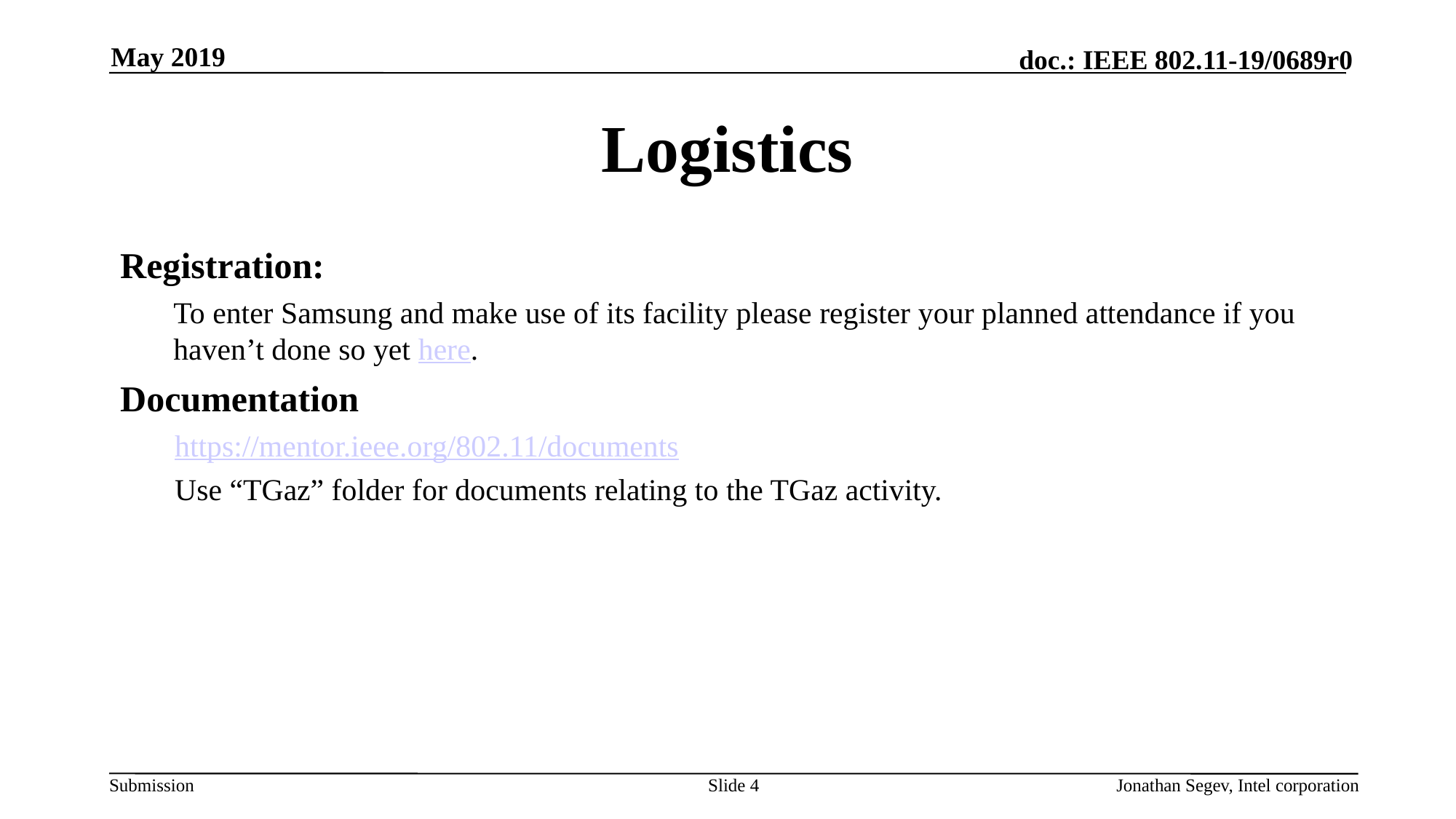

May 2019
# Logistics
Registration:
To enter Samsung and make use of its facility please register your planned attendance if you haven’t done so yet here.
Documentation
https://mentor.ieee.org/802.11/documents
Use “TGaz” folder for documents relating to the TGaz activity.

Slide 4
Jonathan Segev, Intel corporation